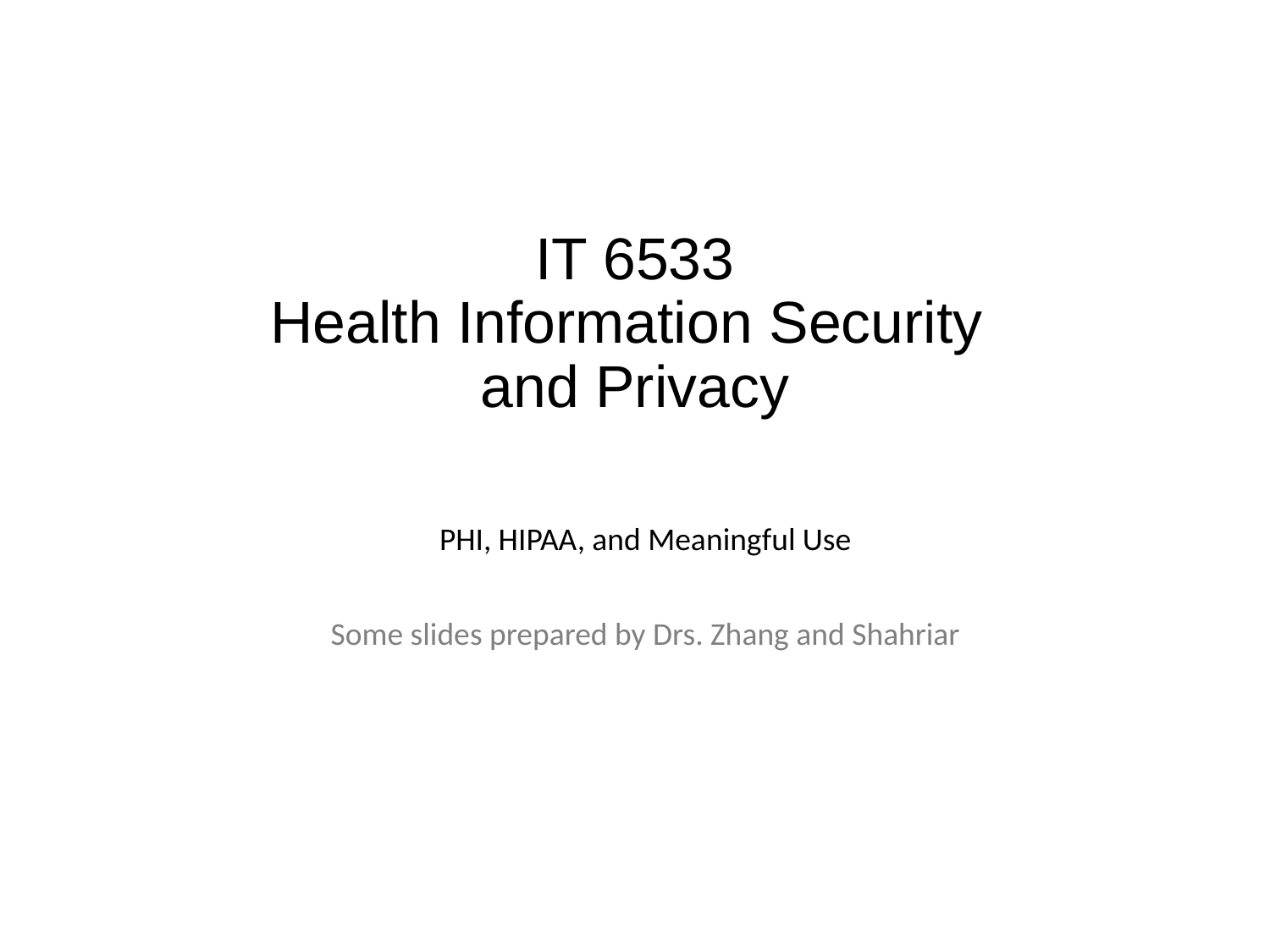

# IT 6533 Health Information Security and Privacy

PHI, HIPAA, and Meaningful Use

Some slides prepared by Drs. Zhang and Shahriar